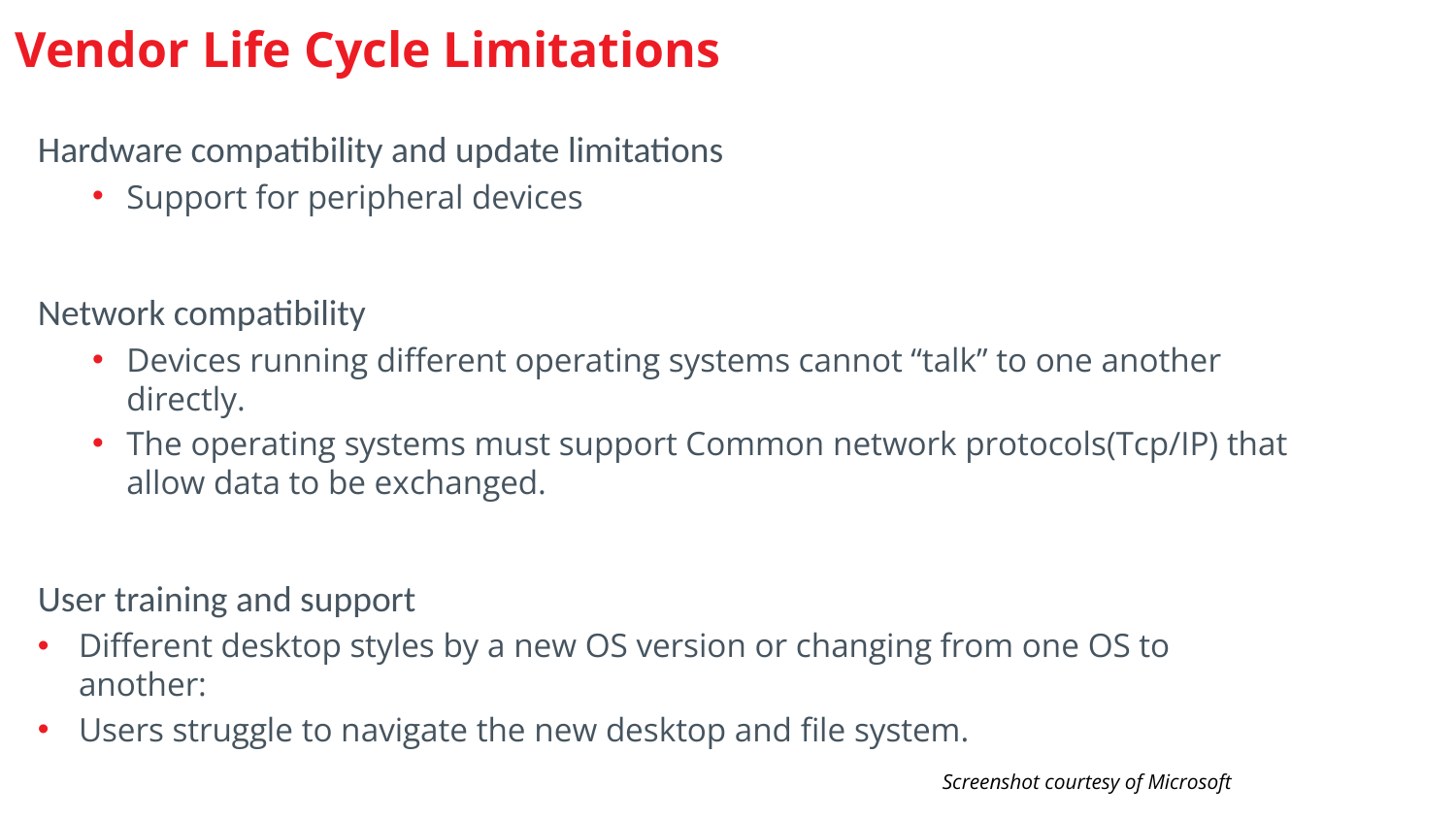

# Vendor Life Cycle Limitations
Hardware compatibility and update limitations
Support for peripheral devices

Network compatibility
Devices running different operating systems cannot “talk” to one another directly.
The operating systems must support Common network protocols(Tcp/IP) that allow data to be exchanged.

User training and support
Different desktop styles by a new OS version or changing from one OS to another:
Users struggle to navigate the new desktop and file system.
Screenshot courtesy of Microsoft